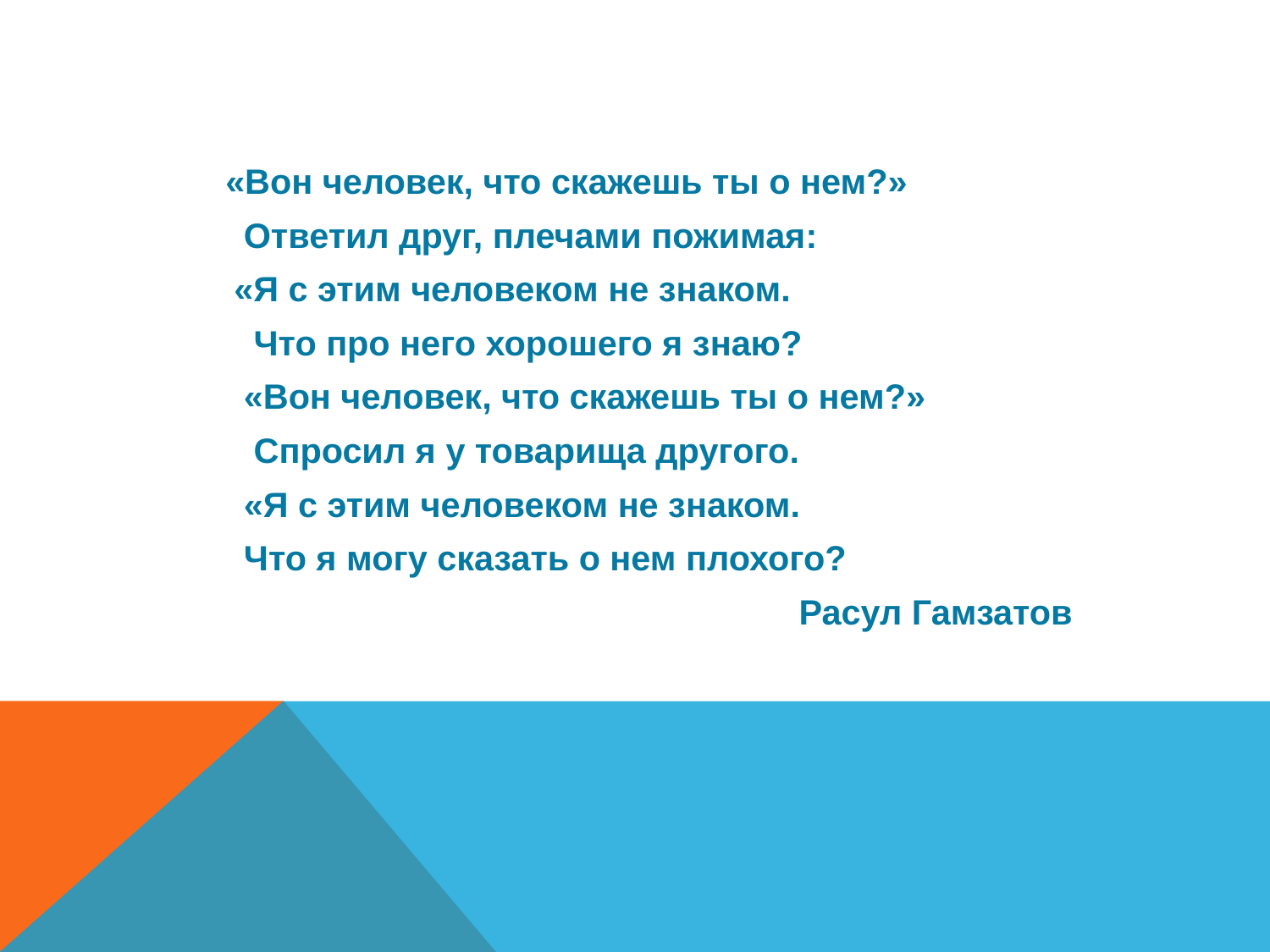

«Вон человек, что скажешь ты о нем?»
            Ответил друг, плечами пожимая:
           «Я с этим человеком не знаком.
             Что про него хорошего я знаю?
            «Вон человек, что скажешь ты о нем?»
             Спросил я у товарища другого.
            «Я с этим человеком не знаком.
            Что я могу сказать о нем плохого?
                                                                     Расул Гамзатов